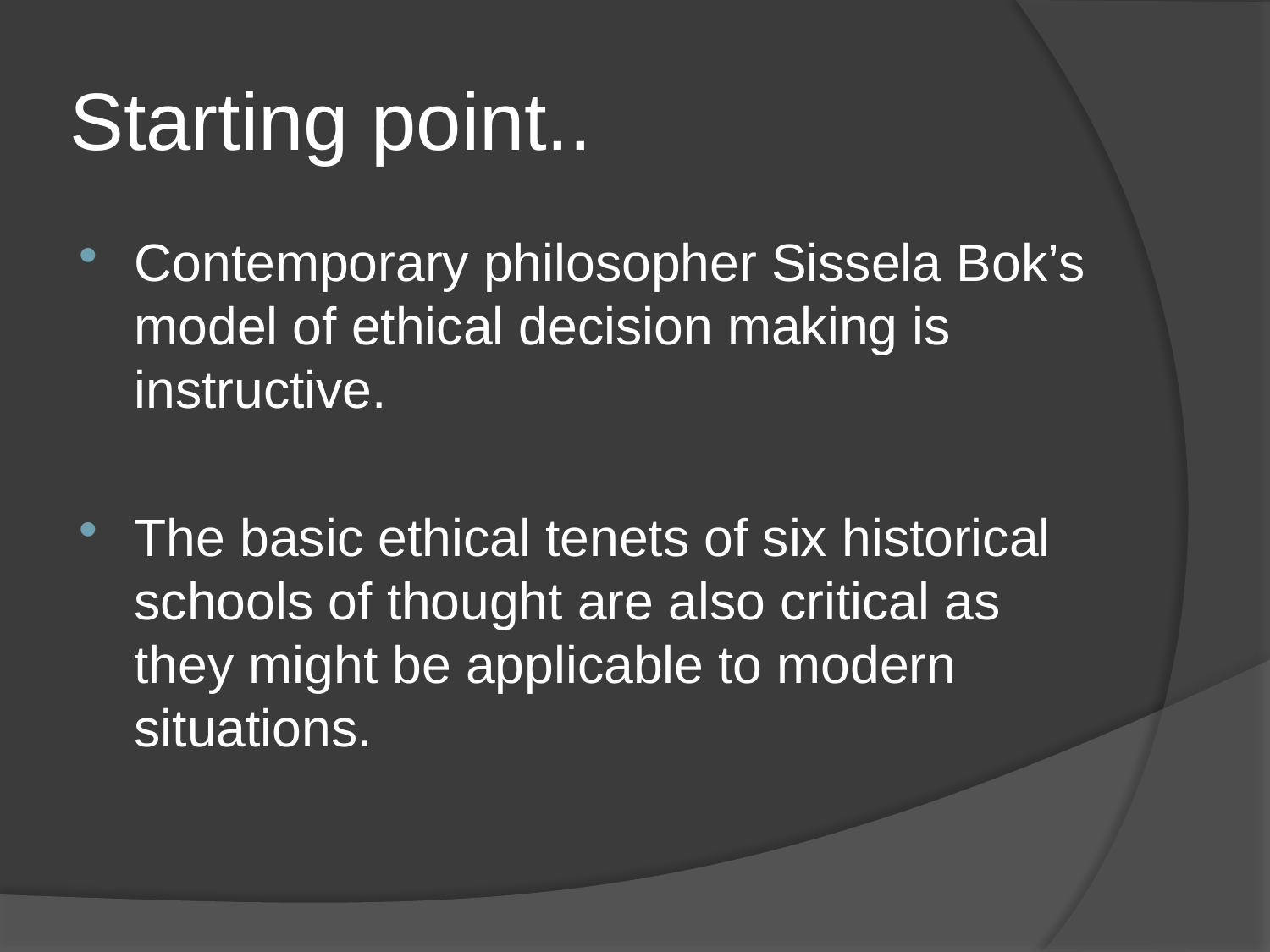

# Starting point..
Contemporary philosopher Sissela Bok’s model of ethical decision making is instructive.

The basic ethical tenets of six historical schools of thought are also critical as they might be applicable to modern situations.